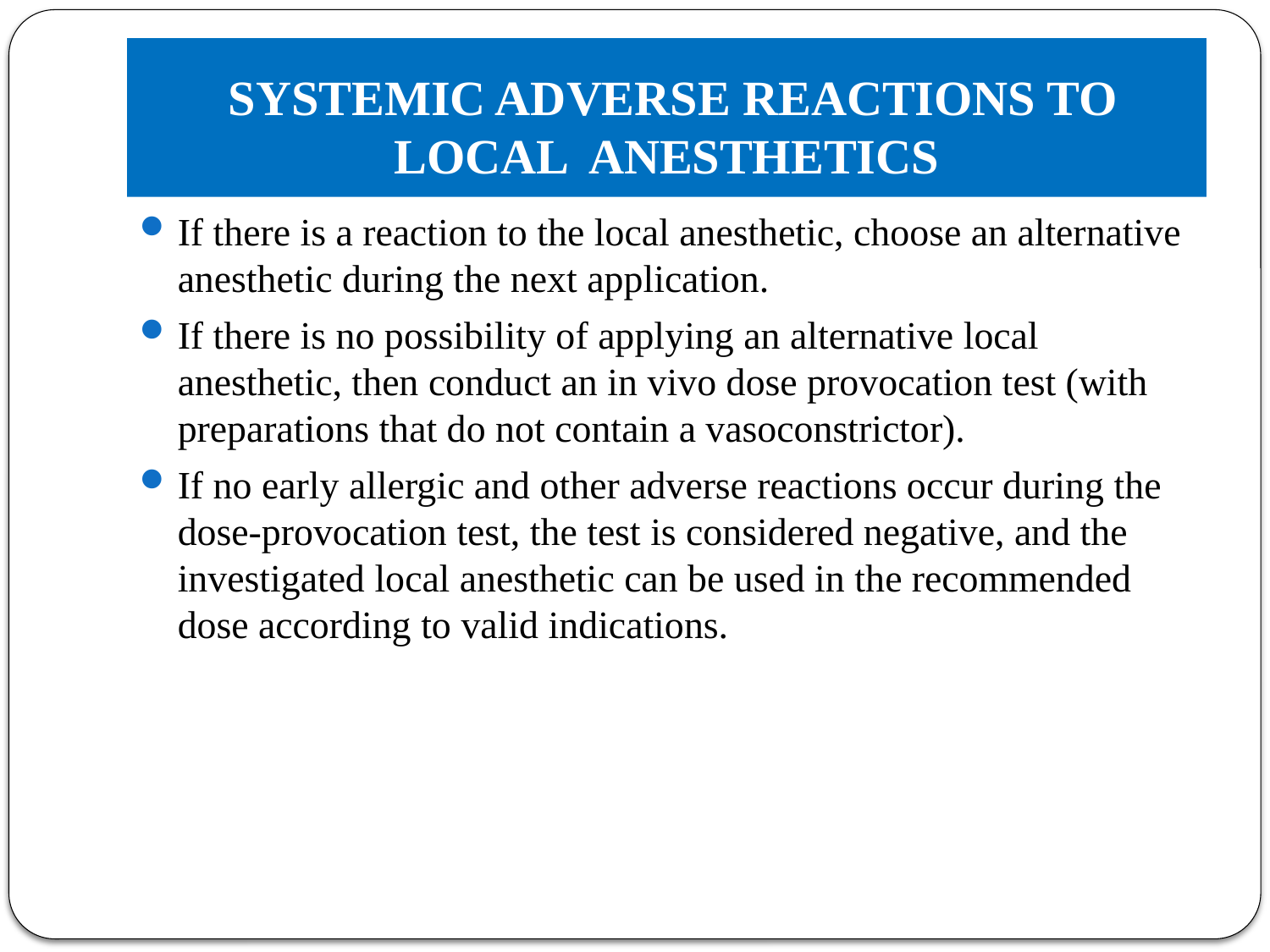

# SYSTEMIC ADVERSE REACTIONS TO LOCAL  ANESTHETICS
If there is a reaction to the local anesthetic, choose an alternative anesthetic during the next application.
If there is no possibility of applying an alternative local anesthetic, then conduct an in vivo dose provocation test (with preparations that do not contain a vasoconstrictor).
If no early allergic and other adverse reactions occur during the dose-provocation test, the test is considered negative, and the investigated local anesthetic can be used in the recommended dose according to valid indications.